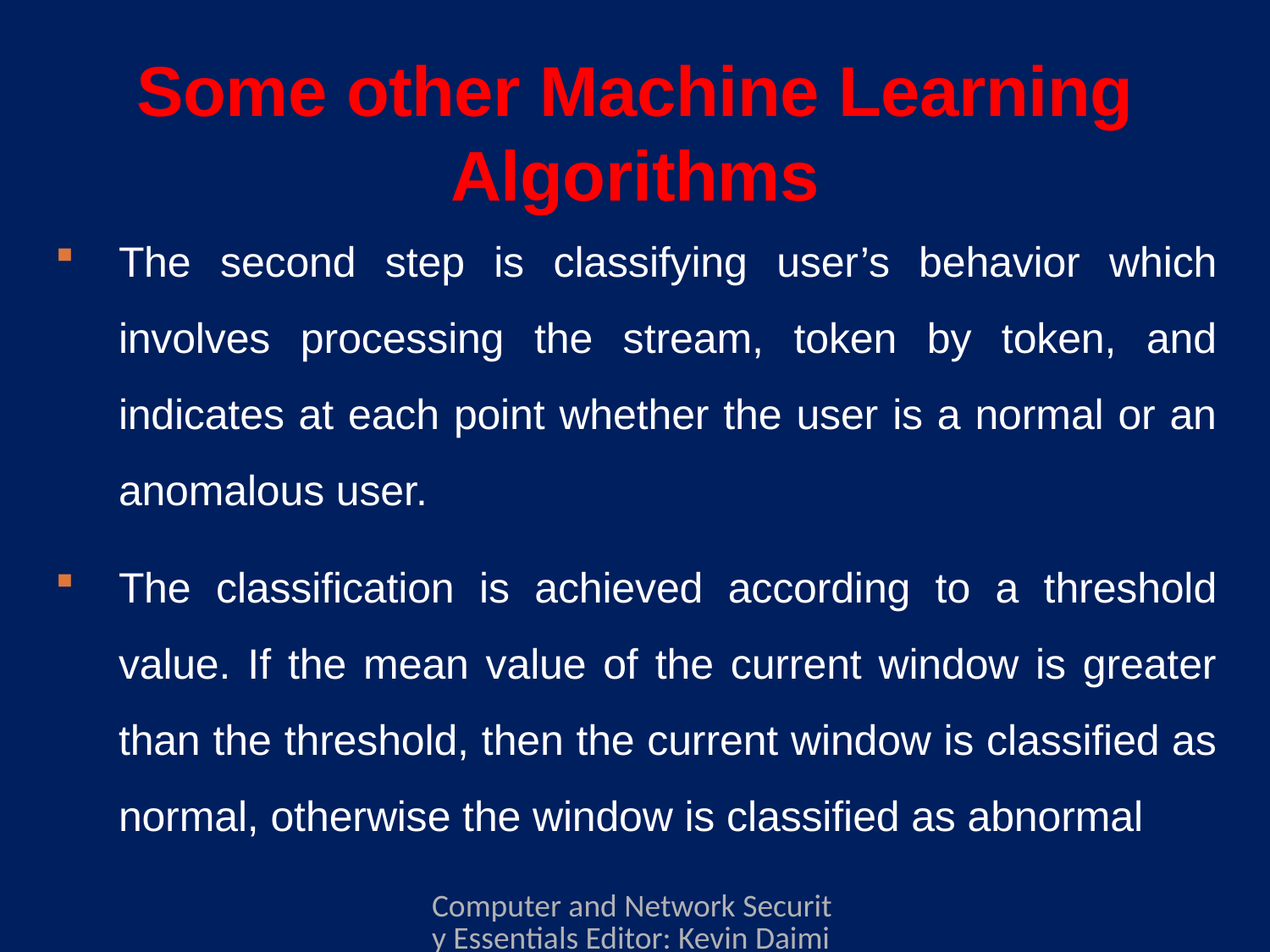

# Some other Machine Learning Algorithms
The second step is classifying user’s behavior which involves processing the stream, token by token, and indicates at each point whether the user is a normal or an anomalous user.
The classification is achieved according to a threshold value. If the mean value of the current window is greater than the threshold, then the current window is classified as normal, otherwise the window is classified as abnormal
Computer and Network Security Essentials Editor: Kevin Daimi Associate Editors: Guillermo Francia, Levent Ertaul, Luis H. Encinas, Eman El-Sheikh Published by Springer